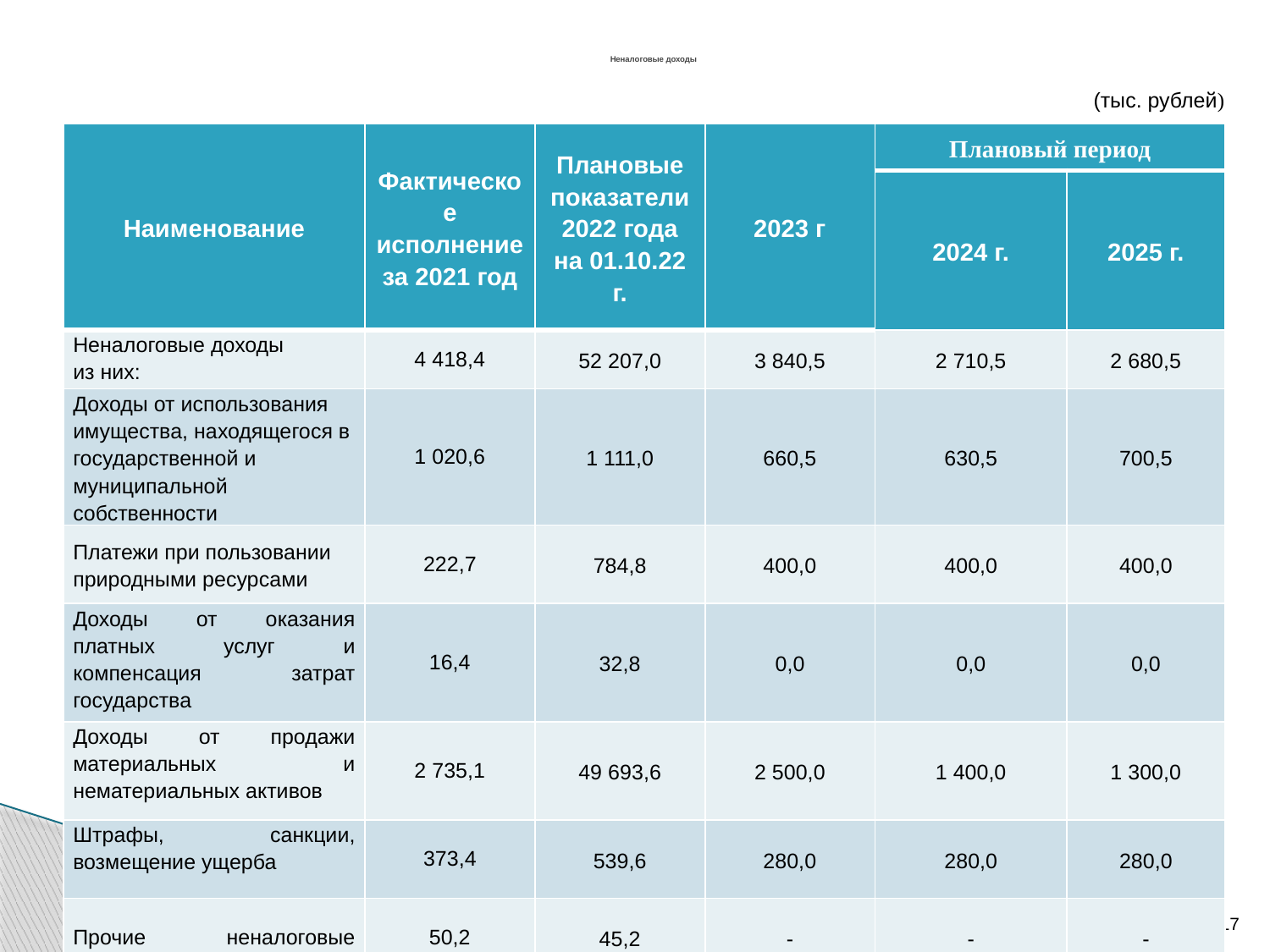

(тыс. рублей)
# Неналоговые доходы
| Наименование | Фактическое исполнение за 2021 год | Плановые показатели 2022 года на 01.10.22 г. | 2023 г | Плановый период |  |
| --- | --- | --- | --- | --- | --- |
|  |  |  |  | 2024 г. | 2025 г. |
| Неналоговые доходы из них: | 4 418,4 | 52 207,0 | 3 840,5 | 2 710,5 | 2 680,5 |
| Доходы от использования имущества, находящегося в государственной и муниципальной собственности | 1 020,6 | 1 111,0 | 660,5 | 630,5 | 700,5 |
| Платежи при пользовании природными ресурсами | 222,7 | 784,8 | 400,0 | 400,0 | 400,0 |
| Доходы от оказания платных услуг и компенсация затрат государства | 16,4 | 32,8 | 0,0 | 0,0 | 0,0 |
| Доходы от продажи материальных и нематериальных активов | 2 735,1 | 49 693,6 | 2 500,0 | 1 400,0 | 1 300,0 |
| Штрафы, санкции, возмещение ущерба | 373,4 | 539,6 | 280,0 | 280,0 | 280,0 |
| Прочие неналоговые доходы | 50,2 | 45,2 | - | - | - |
17